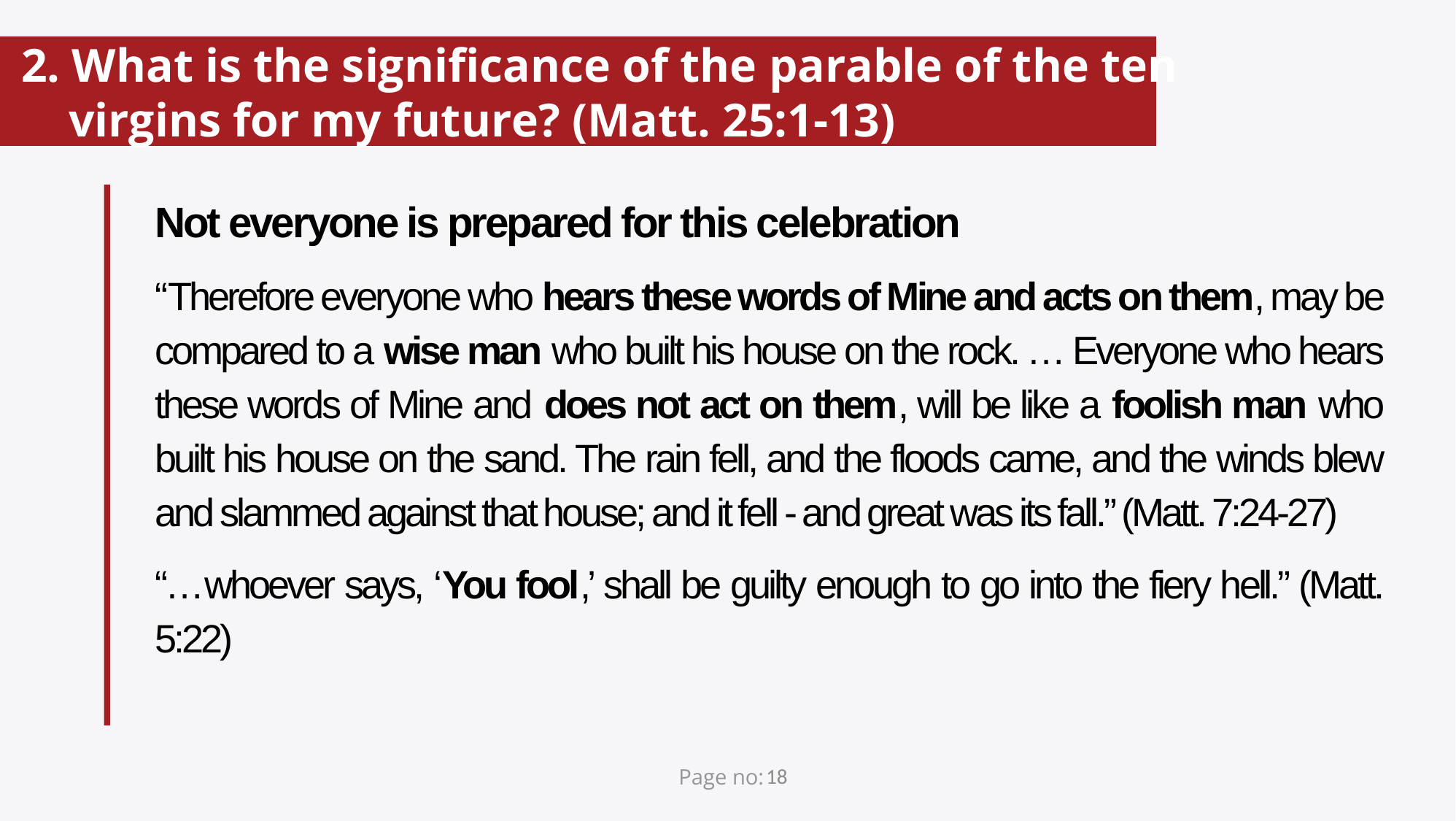

# 2. What is the significance of the parable of the ten virgins for my future? (Matt. 25:1-13)
Not everyone is prepared for this celebration
“Therefore everyone who hears these words of Mine and acts on them, may be compared to a wise man who built his house on the rock. … Everyone who hears these words of Mine and does not act on them, will be like a foolish man who built his house on the sand. The rain fell, and the floods came, and the winds blew and slammed against that house; and it fell - and great was its fall.” (Matt. 7:24-27)
“…whoever says, ‘You fool,’ shall be guilty enough to go into the fiery hell.” (Matt. 5:22)